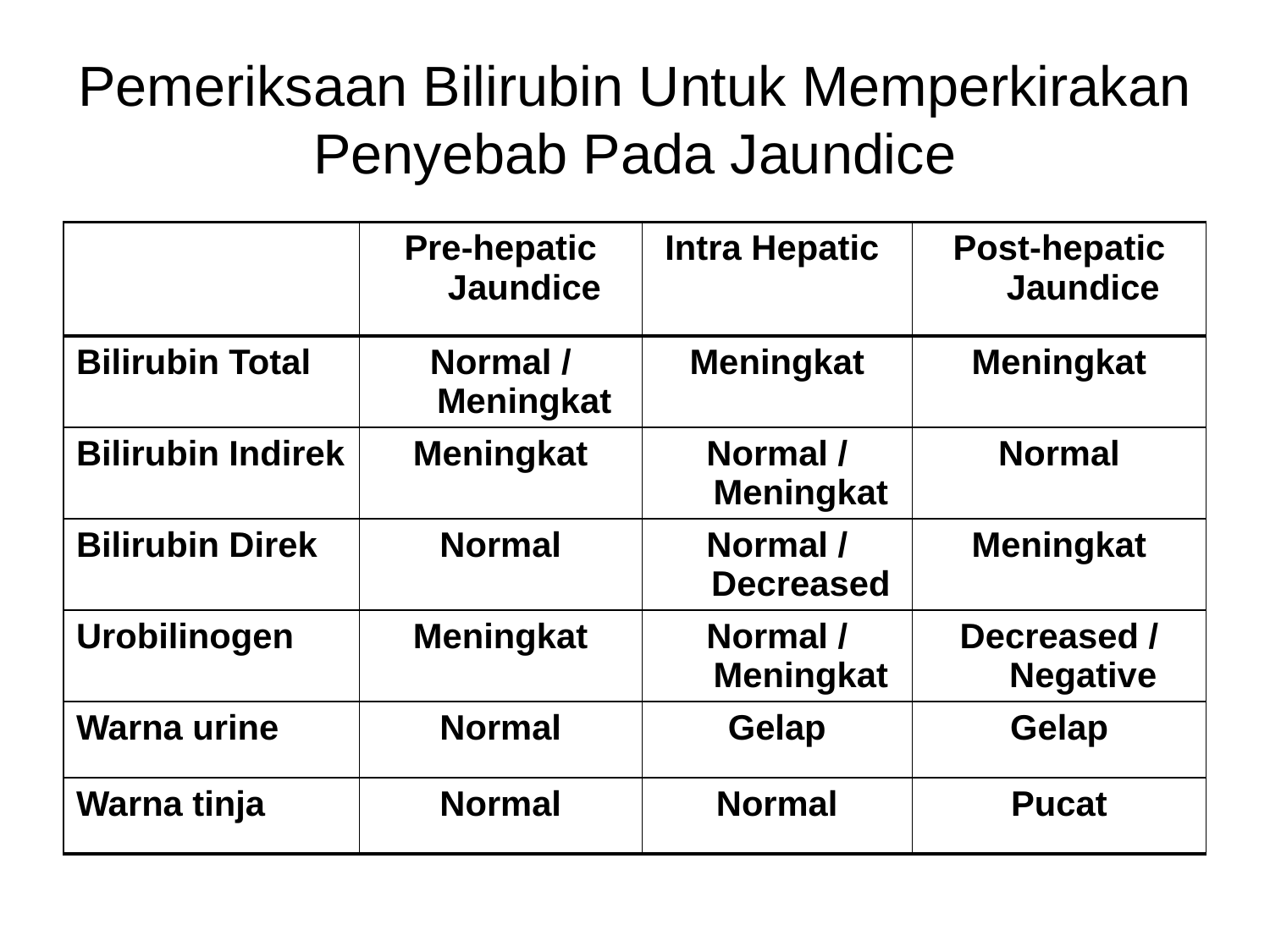

# Pemeriksaan Bilirubin Untuk Memperkirakan Penyebab Pada Jaundice
|  | Pre-hepatic Jaundice | Intra Hepatic | Post-hepatic Jaundice |
| --- | --- | --- | --- |
| Bilirubin Total | Normal / Meningkat | Meningkat | Meningkat |
| Bilirubin Indirek | Meningkat | Normal / Meningkat | Normal |
| Bilirubin Direk | Normal | Normal / Decreased | Meningkat |
| Urobilinogen | Meningkat | Normal / Meningkat | Decreased / Negative |
| Warna urine | Normal | Gelap | Gelap |
| Warna tinja | Normal | Normal | Pucat |